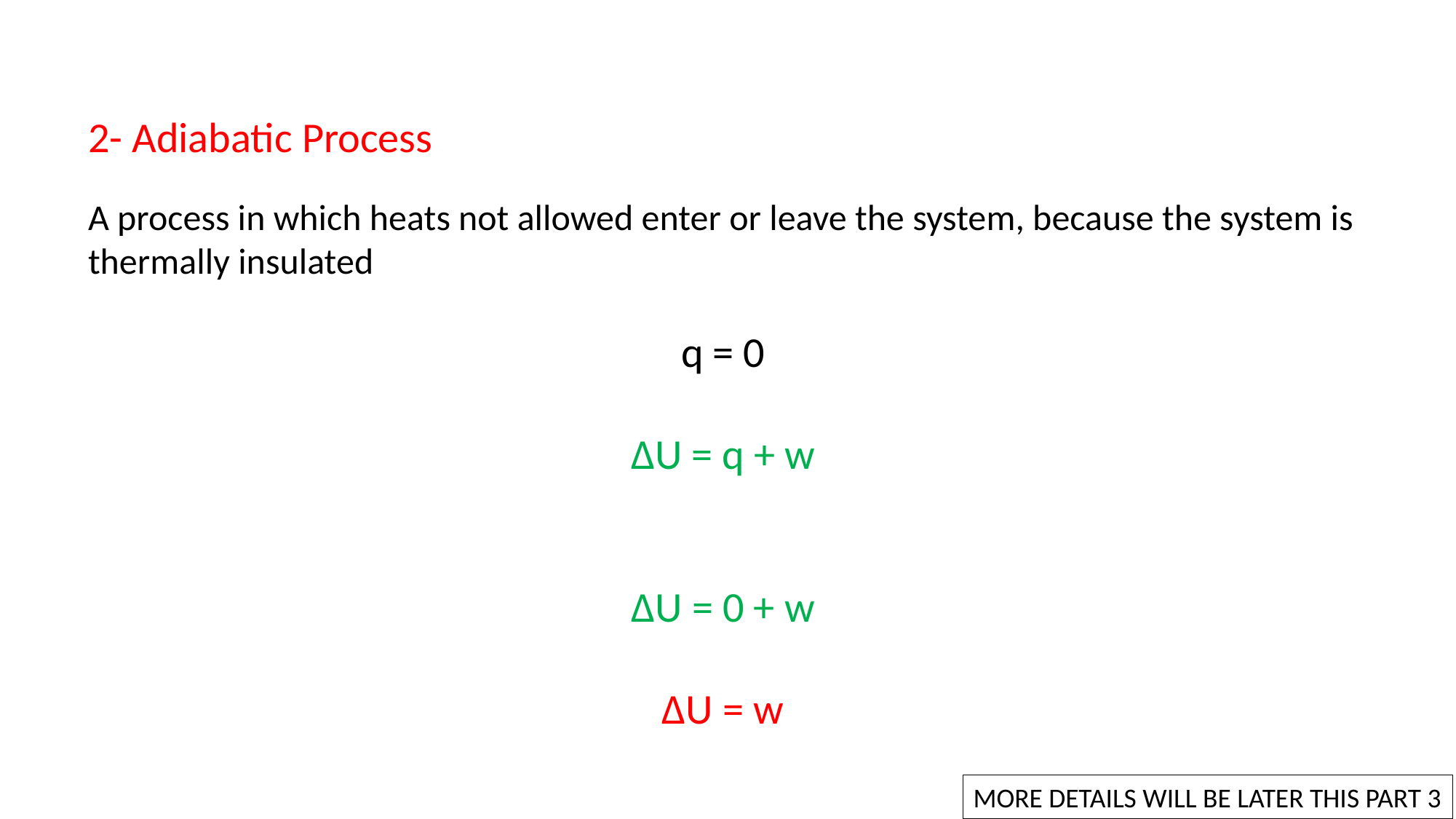

2- Adiabatic Process

A process in which heats not allowed enter or leave the system, because the system is thermally insulated

q = 0

∆U = q + w

∆U = 0 + w

∆U = w

MORE DETAILS WILL BE LATER THIS PART 3